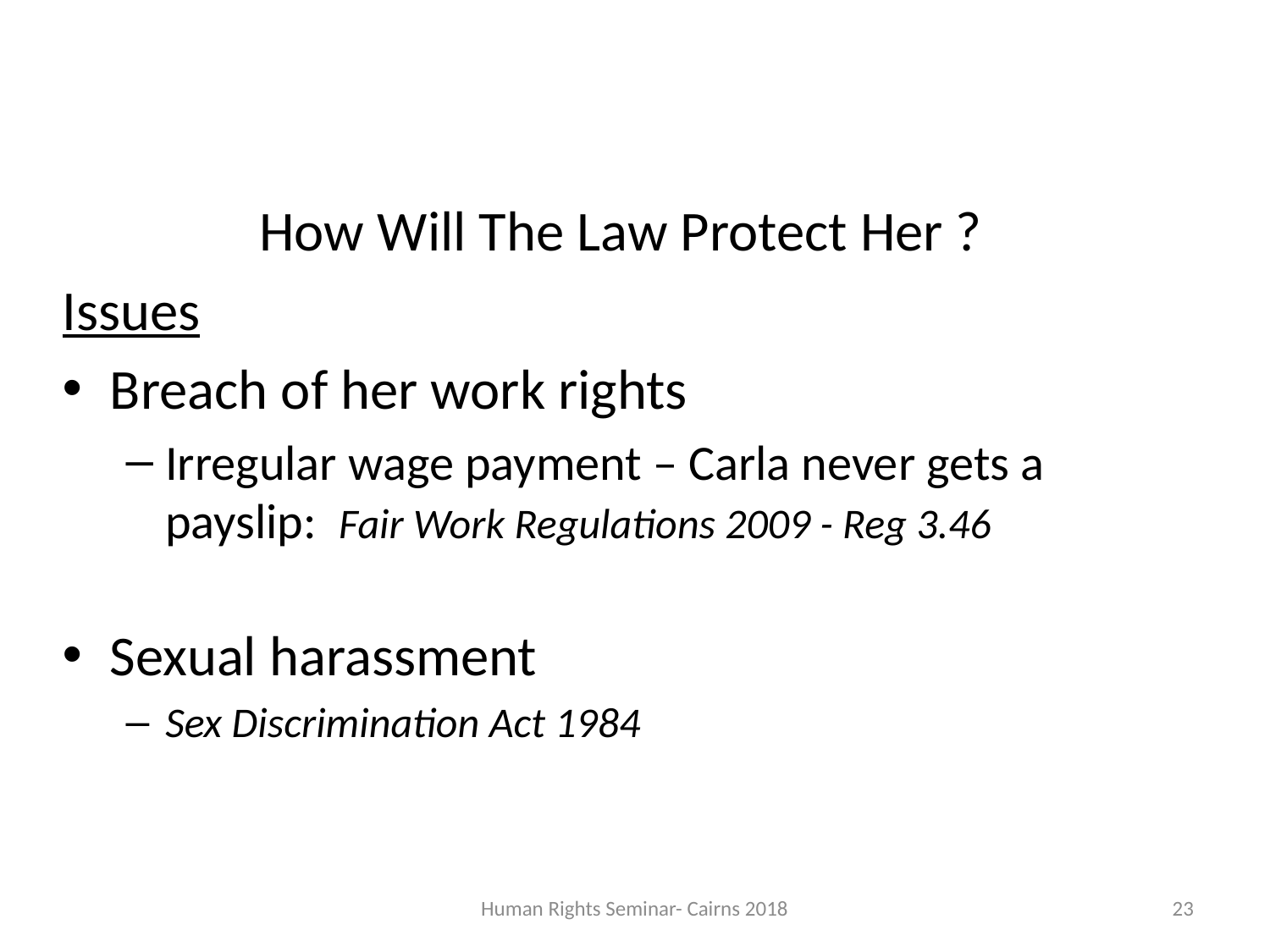

How Will The Law Protect Her ?
Issues
Breach of her work rights
Irregular wage payment – Carla never gets a payslip:  Fair Work Regulations 2009 - Reg 3.46

Sexual harassment
Sex Discrimination Act 1984

Human Rights Seminar- Cairns 2018
23